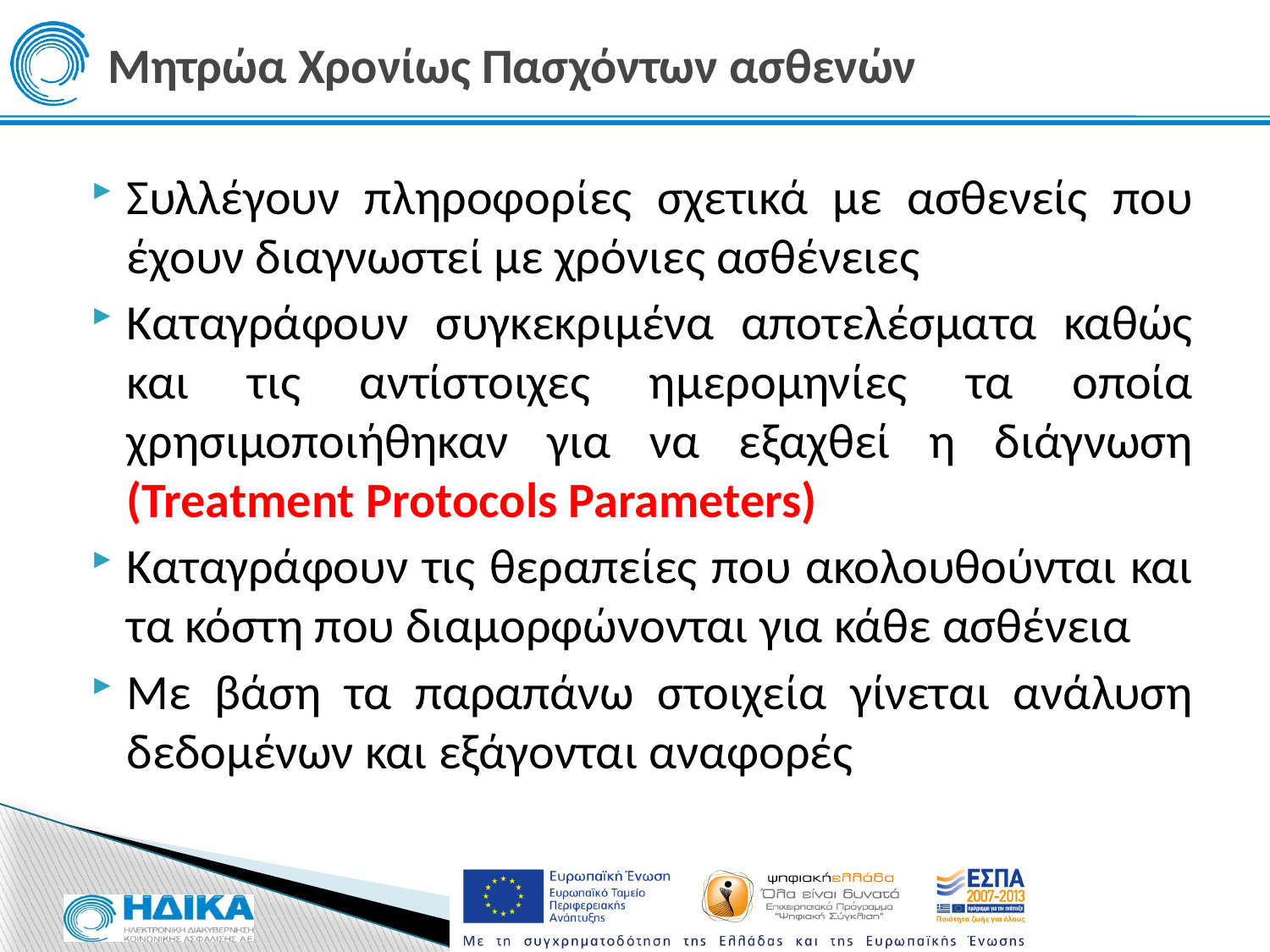

# Μητρώα Χρονίως Πασχόντων ασθενών
Συλλέγουν πληροφορίες σχετικά με ασθενείς που έχουν διαγνωστεί με χρόνιες ασθένειες
Καταγράφουν συγκεκριμένα αποτελέσματα καθώς και τις αντίστοιχες ημερομηνίες τα οποία χρησιμοποιήθηκαν για να εξαχθεί η διάγνωση (Treatment Protocols Parameters)
Καταγράφουν τις θεραπείες που ακολουθούνται και τα κόστη που διαμορφώνονται για κάθε ασθένεια
Με βάση τα παραπάνω στοιχεία γίνεται ανάλυση δεδομένων και εξάγονται αναφορές